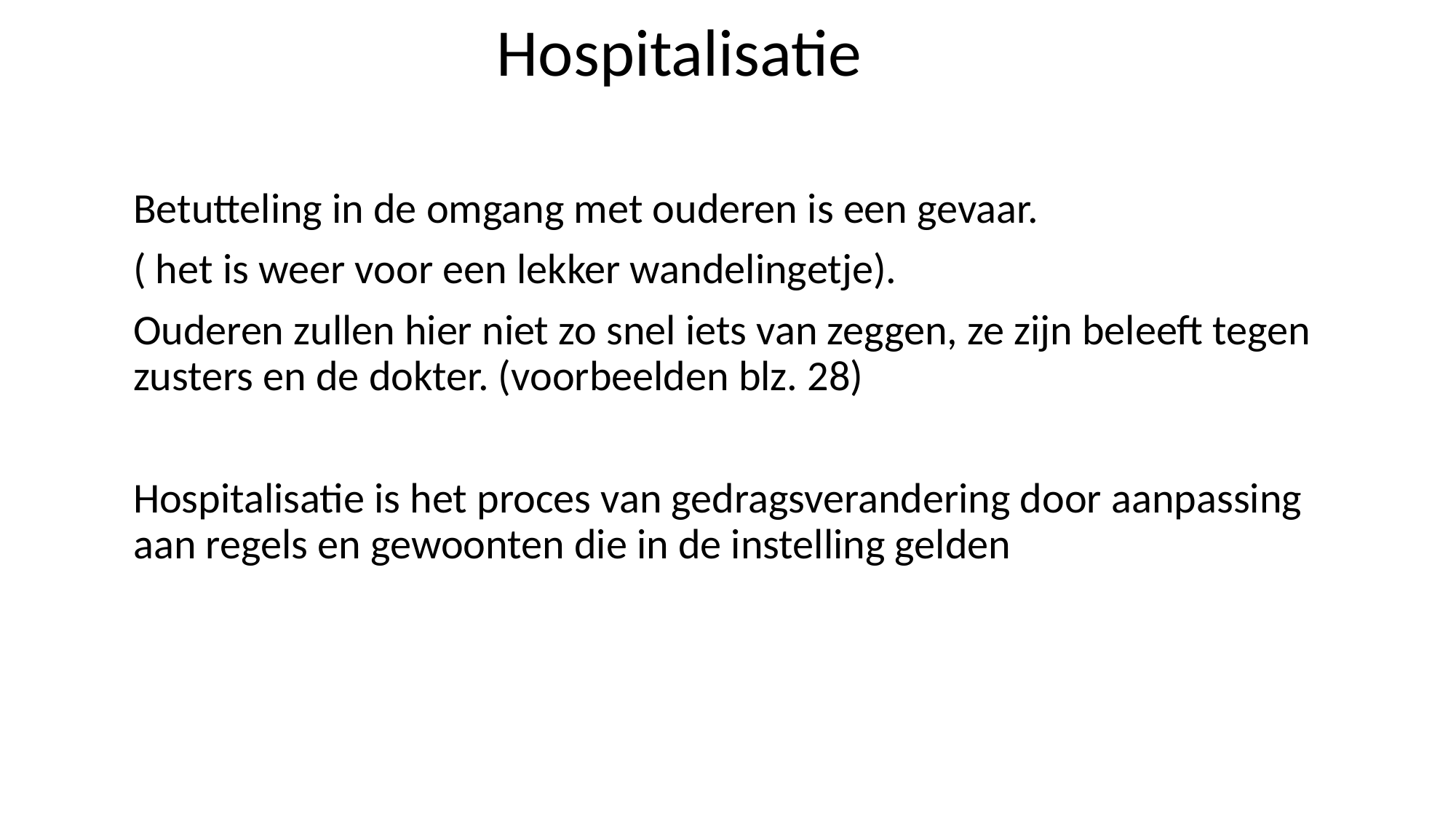

# Hospitalisatie
Betutteling in de omgang met ouderen is een gevaar.
( het is weer voor een lekker wandelingetje).
Ouderen zullen hier niet zo snel iets van zeggen, ze zijn beleeft tegen zusters en de dokter. (voorbeelden blz. 28)

Hospitalisatie is het proces van gedragsverandering door aanpassing aan regels en gewoonten die in de instelling gelden